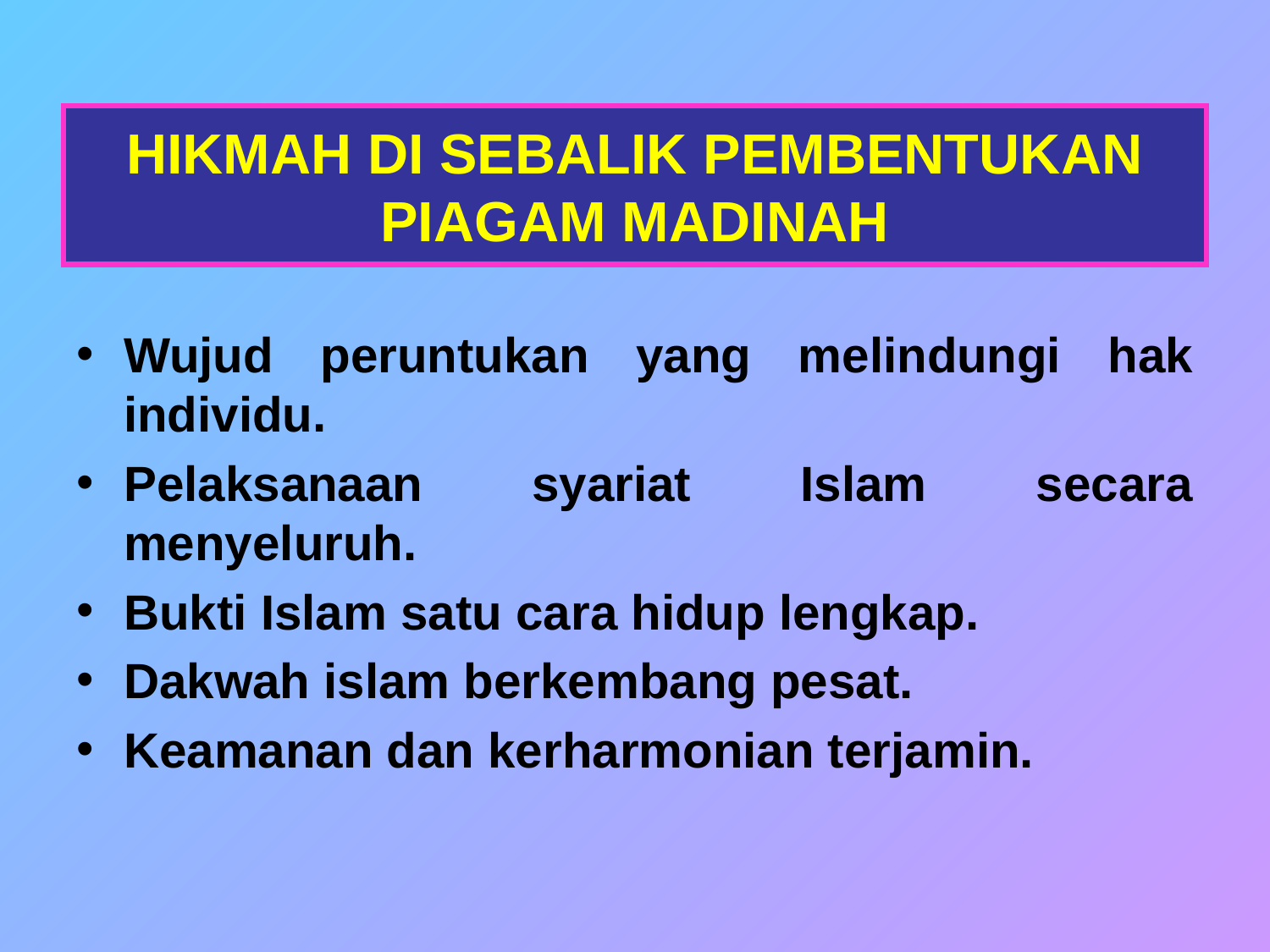

HIKMAH DI SEBALIK PEMBENTUKAN PIAGAM MADINAH
Wujud peruntukan yang melindungi hak individu.
Pelaksanaan syariat Islam secara menyeluruh.
Bukti Islam satu cara hidup lengkap.
Dakwah islam berkembang pesat.
Keamanan dan kerharmonian terjamin.